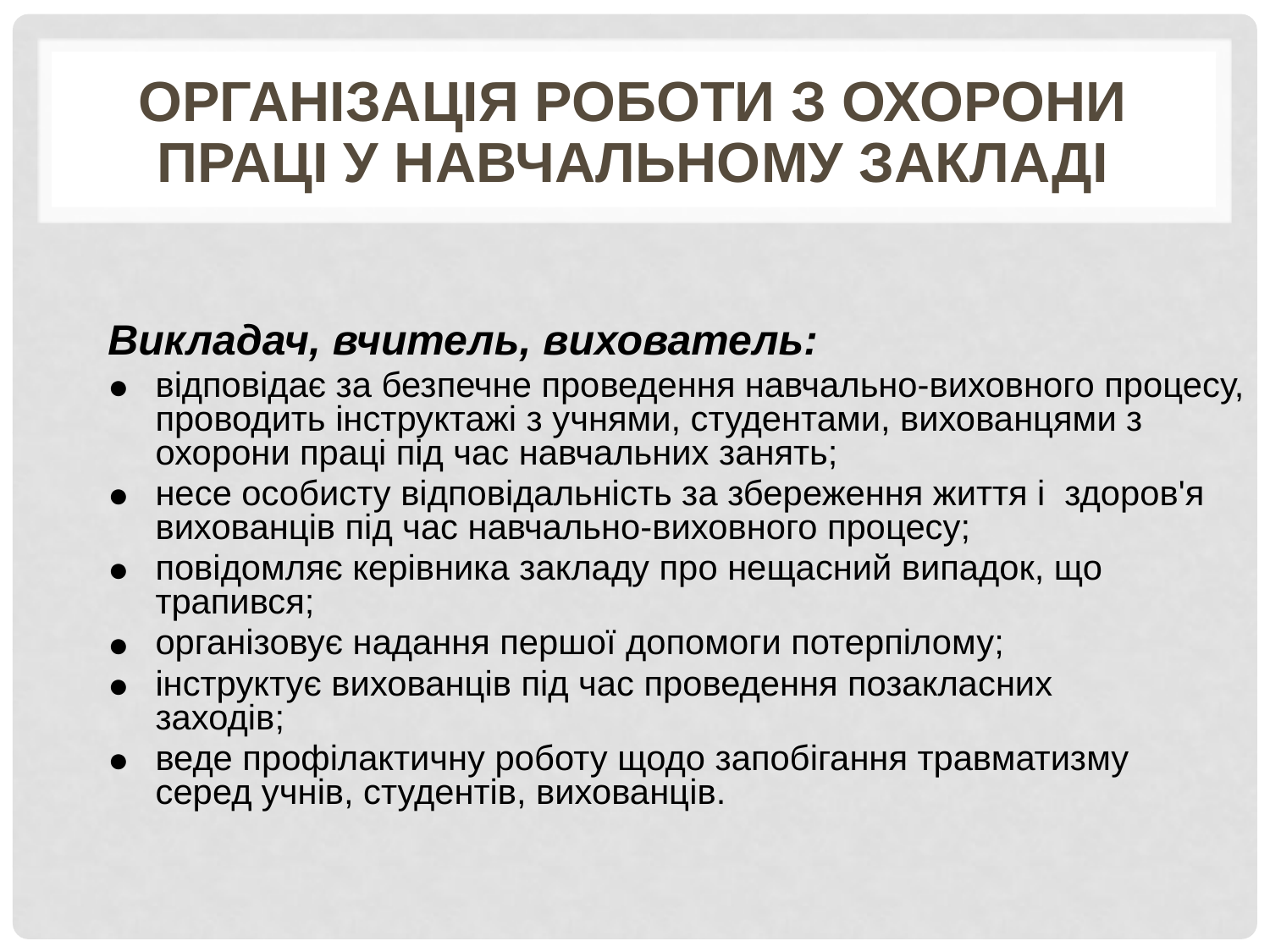

# Організація роботи з охорони праці у навчальному закладі
Викладач, вчитель, вихователь:
відповідає за безпечне проведення навчально-виховного процесу, проводить інструктажі з учнями, студентами, вихованцями з охорони праці під час навчальних занять;
несе особисту відповідальність за збереження життя і  здоров'я вихованців під час навчально-виховного процесу;
повідомляє керівника закладу про нещасний випадок, що трапився;
організовує надання першої допомоги потерпілому;
інструктує вихованців під час проведення позакласних
заходів;
веде профілактичну роботу щодо запобігання травматизму
серед учнів, студентів, вихованців.